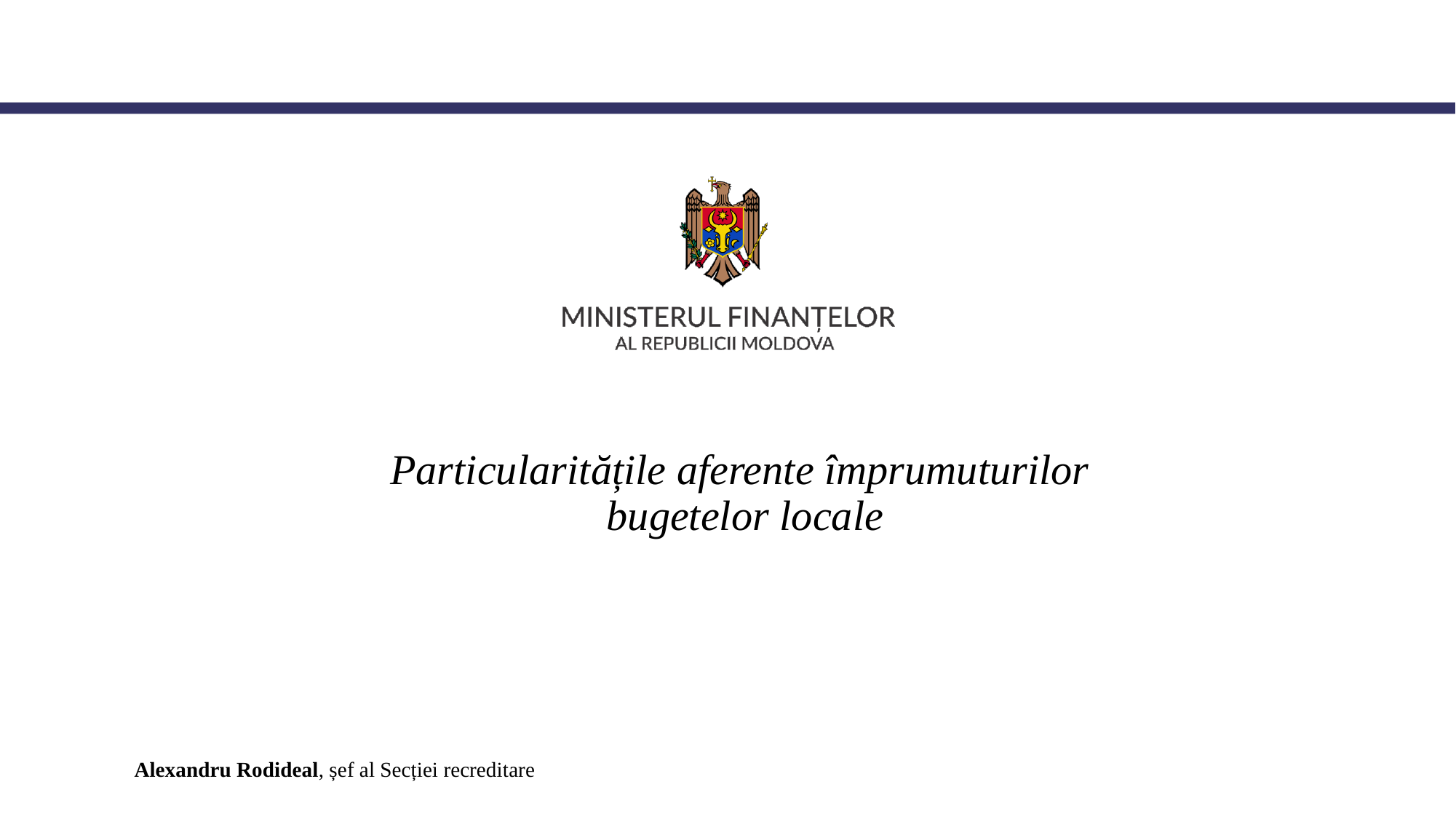

# Particularitățile aferente împrumuturilor bugetelor locale
Alexandru Rodideal, șef al Secției recreditare